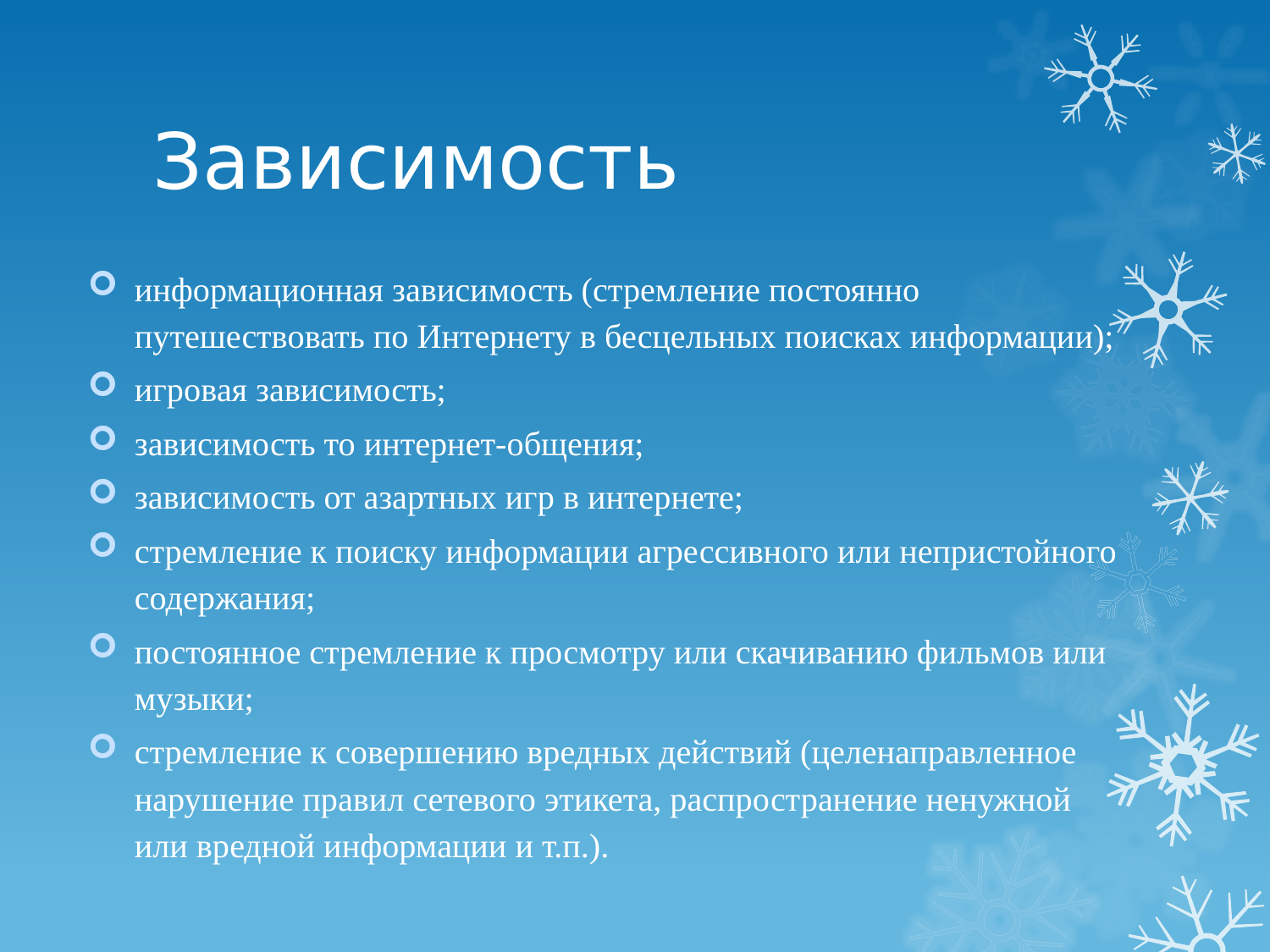

# Зависимость
информационная зависимость (стремление постоянно путешествовать по Интернету в бесцельных поисках информации);
игровая зависимость;
зависимость то интернет-общения;
зависимость от азартных игр в интернете;
стремление к поиску информации агрессивного или непристойного содержания;
постоянное стремление к просмотру или скачиванию фильмов или музыки;
стремление к совершению вредных действий (целенаправленное нарушение правил сетевого этикета, распространение ненужной или вредной информации и т.п.).